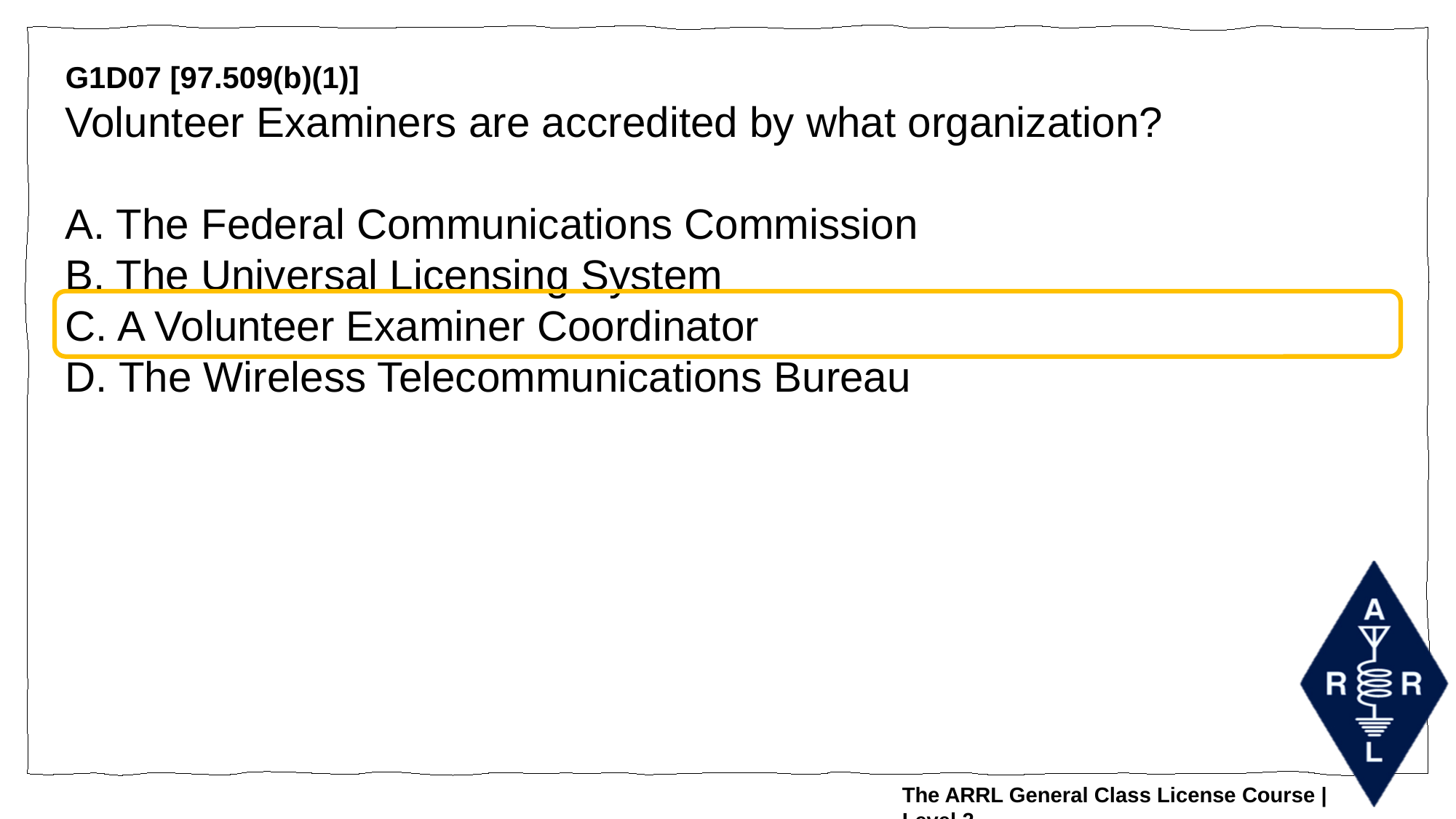

G1D07 [97.509(b)(1)]
Volunteer Examiners are accredited by what organization?

A. The Federal Communications Commission
B. The Universal Licensing System
C. A Volunteer Examiner Coordinator
D. The Wireless Telecommunications Bureau